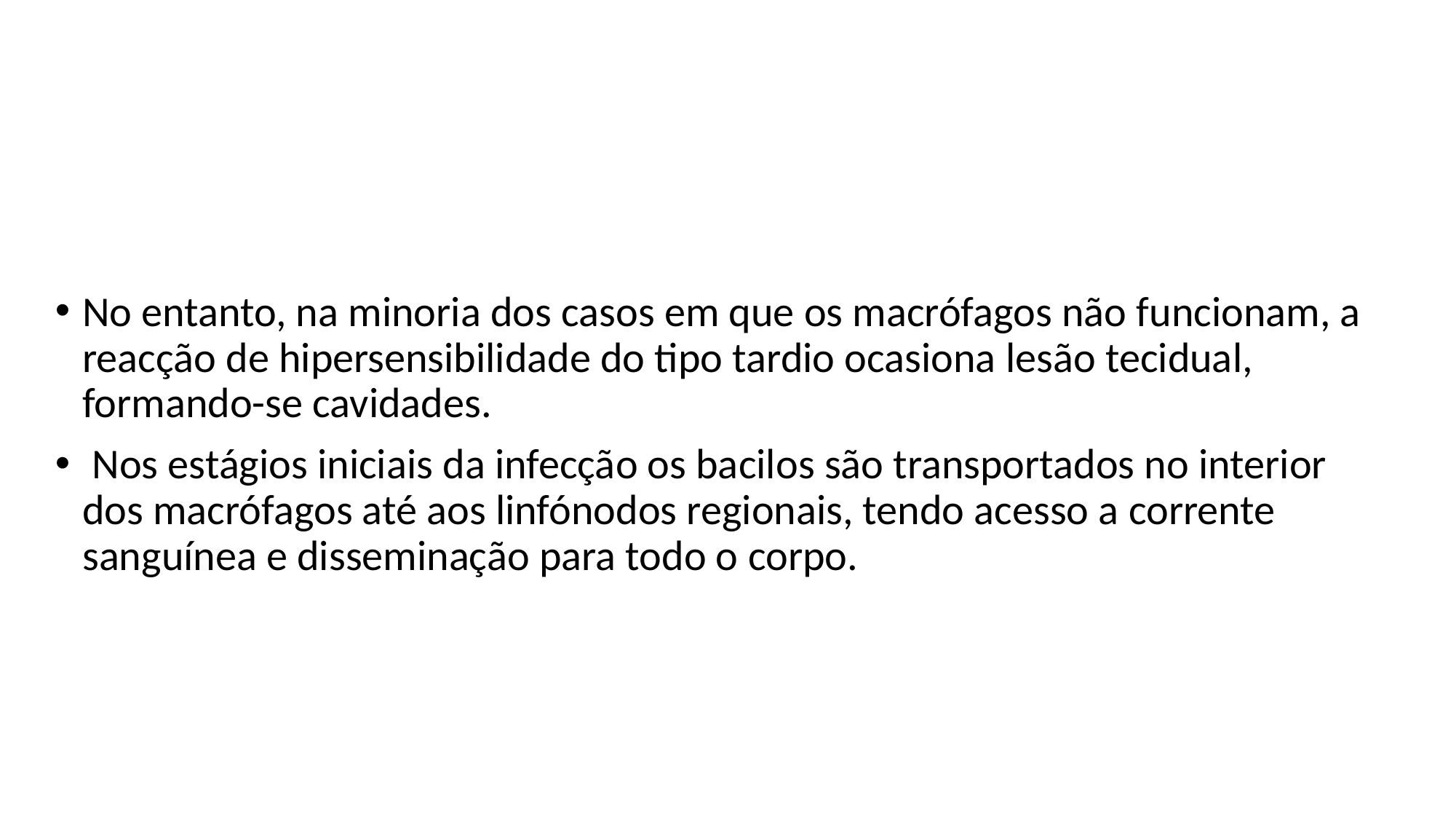

#

No entanto, na minoria dos casos em que os macrófagos não funcionam, a reacção de hipersensibilidade do tipo tardio ocasiona lesão tecidual, formando-se cavidades.
 Nos estágios iniciais da infecção os bacilos são transportados no interior dos macrófagos até aos linfónodos regionais, tendo acesso a corrente sanguínea e disseminação para todo o corpo.